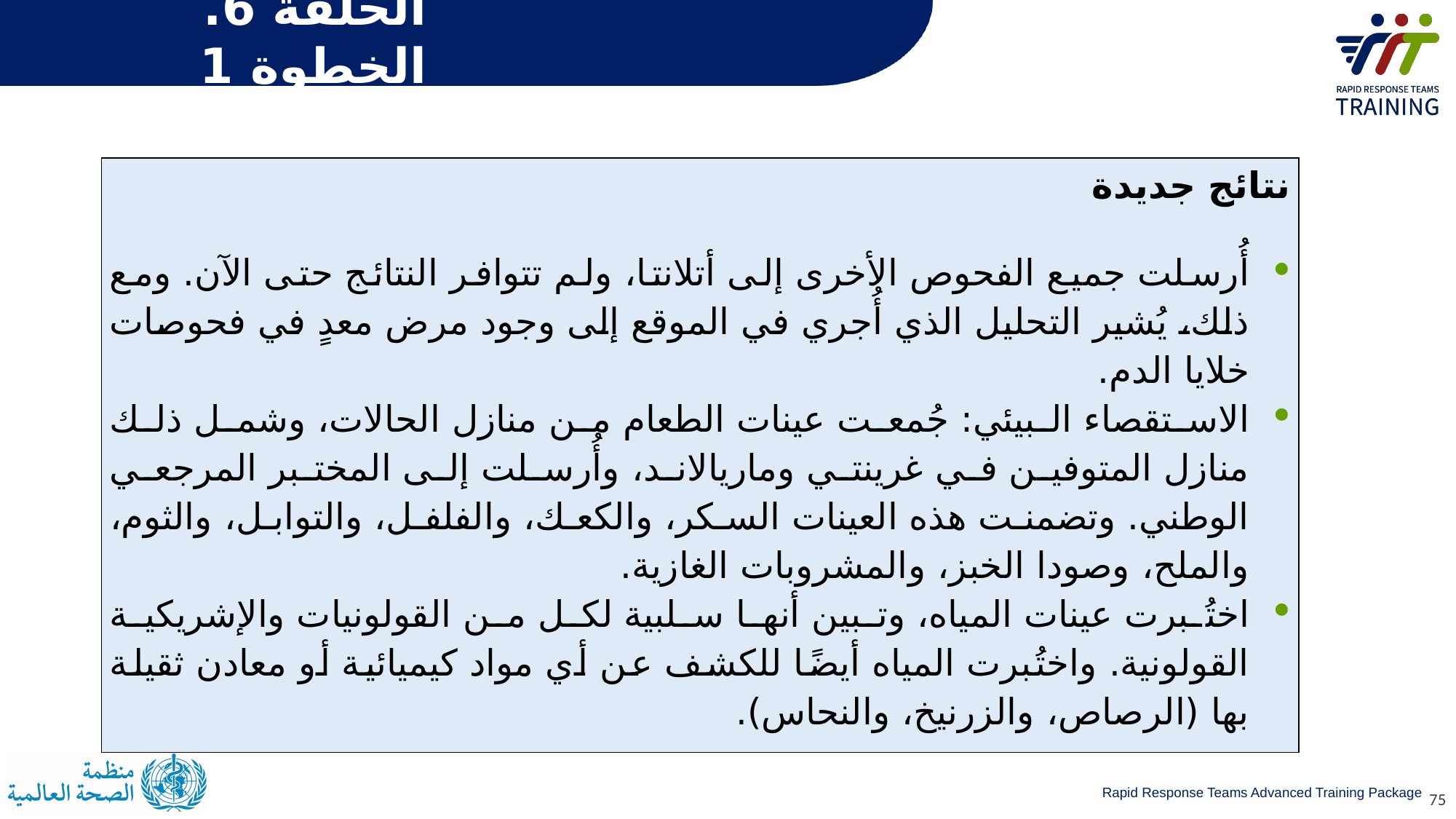

# الحلقة 6. الخطوة 1

| نتائج جديدة أُرسلت جميع الفحوص الأخرى إلى أتلانتا، ولم تتوافر النتائج حتى الآن. ومع ذلك، يُشير التحليل الذي أُجري في الموقع إلى وجود مرض معدٍ في فحوصات خلايا الدم. الاستقصاء البيئي: جُمعت عينات الطعام من منازل الحالات، وشمل ذلك منازل المتوفين في غرينتي وماريالاند، وأُرسلت إلى المختبر المرجعي الوطني. وتضمنت هذه العينات السكر، والكعك، والفلفل، والتوابل، والثوم، والملح، وصودا الخبز، والمشروبات الغازية. اختُبرت عينات المياه، وتبين أنها سلبية لكل من القولونيات والإشريكية القولونية. واختُبرت المياه أيضًا للكشف عن أي مواد كيميائية أو معادن ثقيلة بها (الرصاص، والزرنيخ، والنحاس). |
| --- |